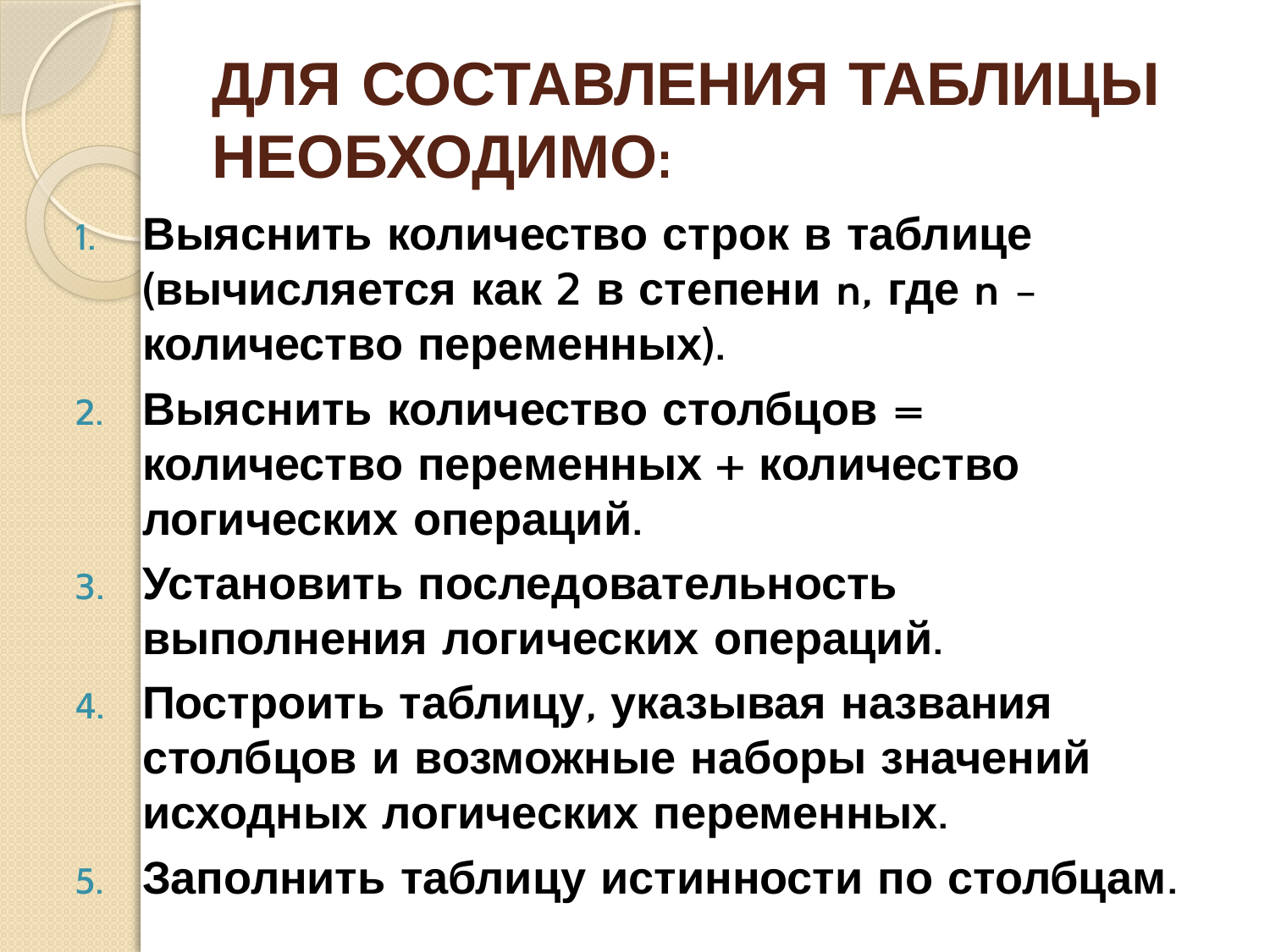

# ДЛЯ СОСТАВЛЕНИЯ ТАБЛИЦЫ НЕОБХОДИМО:
Выяснить количество строк в таблице (вычисляется как 2 в степени n, где n – количество переменных).
Выяснить количество столбцов = количество переменных + количество логических операций.
Установить последовательность выполнения логических операций.
Построить таблицу, указывая названия столбцов и возможные наборы значений исходных логических переменных.
Заполнить таблицу истинности по столбцам.